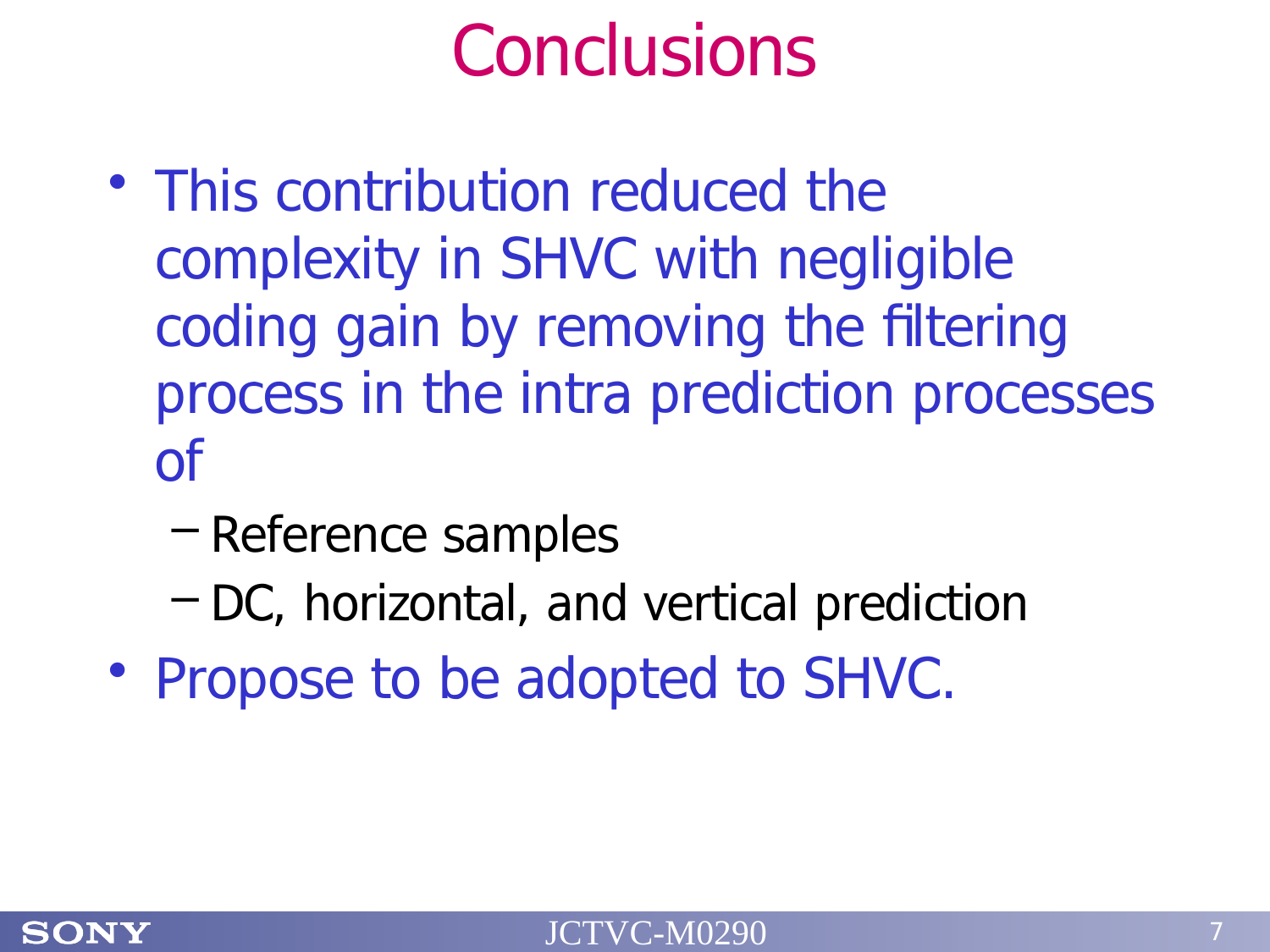

# Conclusions
This contribution reduced the complexity in SHVC with negligible coding gain by removing the filtering process in the intra prediction processes of
Reference samples
DC, horizontal, and vertical prediction
Propose to be adopted to SHVC.
JCTVC-M0290
7